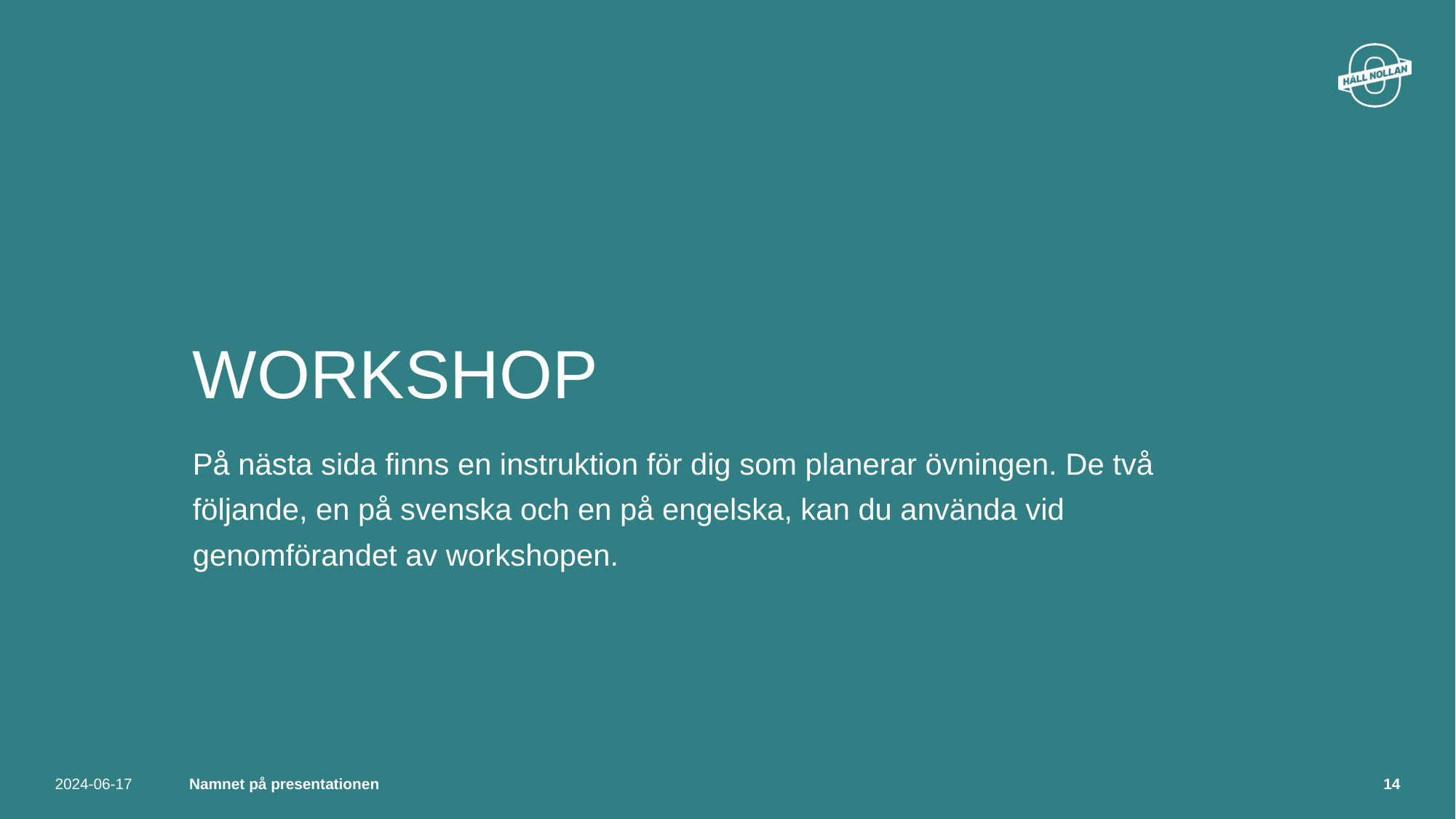

# WORKSHOP
På nästa sida finns en instruktion för dig som planerar övningen. De två följande, en på svenska och en på engelska, kan du använda vid genomförandet av workshopen.
2024-06-17
Namnet på presentationen
14